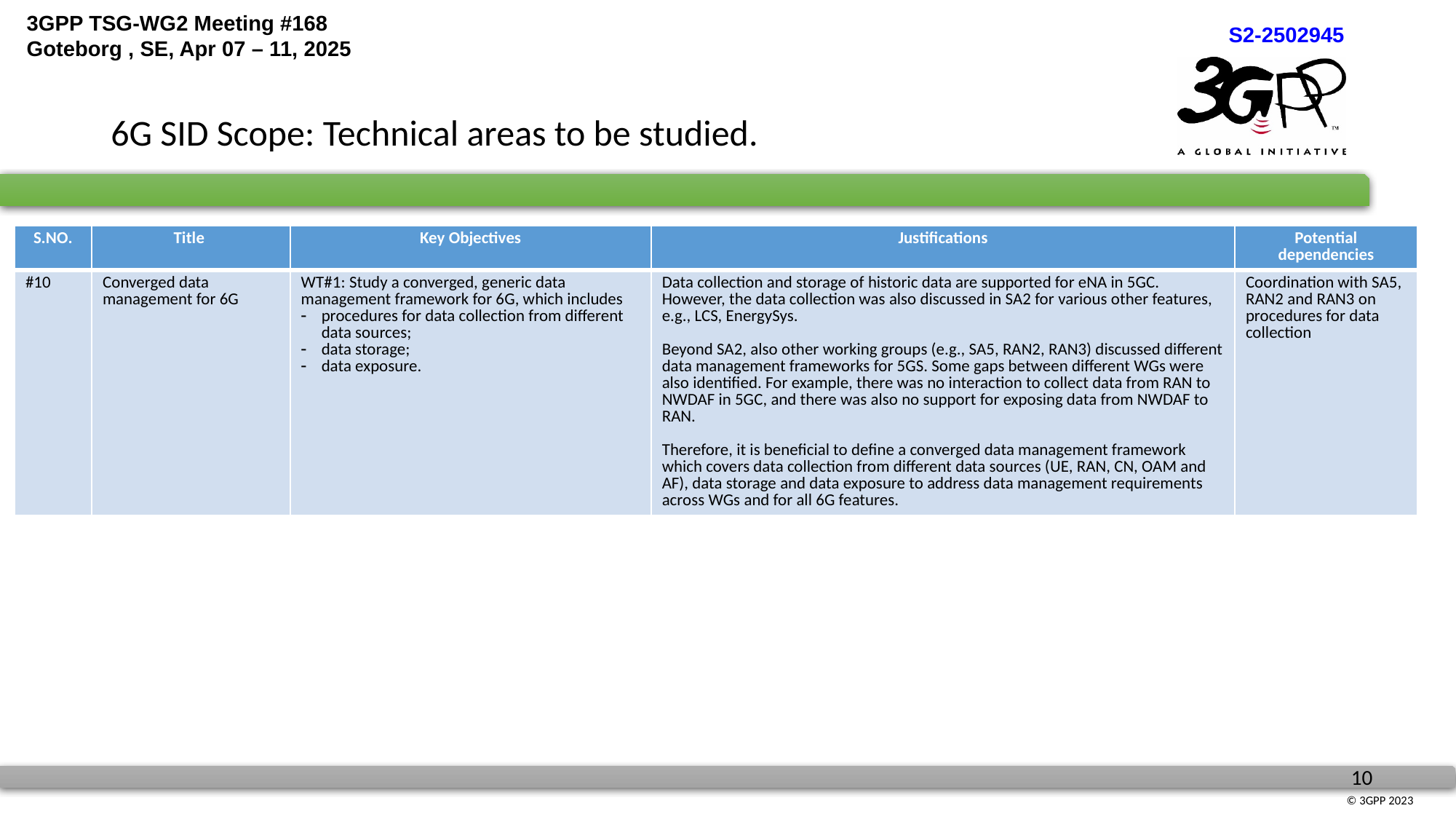

# 6G SID Scope: Technical areas to be studied.
| S.NO. | Title | Key Objectives | Justifications | Potential dependencies |
| --- | --- | --- | --- | --- |
| #10 | Converged data management for 6G | WT#1: Study a converged, generic data management framework for 6G, which includes procedures for data collection from different data sources; data storage; data exposure. | Data collection and storage of historic data are supported for eNA in 5GC. However, the data collection was also discussed in SA2 for various other features, e.g., LCS, EnergySys. Beyond SA2, also other working groups (e.g., SA5, RAN2, RAN3) discussed different data management frameworks for 5GS. Some gaps between different WGs were also identified. For example, there was no interaction to collect data from RAN to NWDAF in 5GC, and there was also no support for exposing data from NWDAF to RAN. Therefore, it is beneficial to define a converged data management framework which covers data collection from different data sources (UE, RAN, CN, OAM and AF), data storage and data exposure to address data management requirements across WGs and for all 6G features. | Coordination with SA5, RAN2 and RAN3 on procedures for data collection |